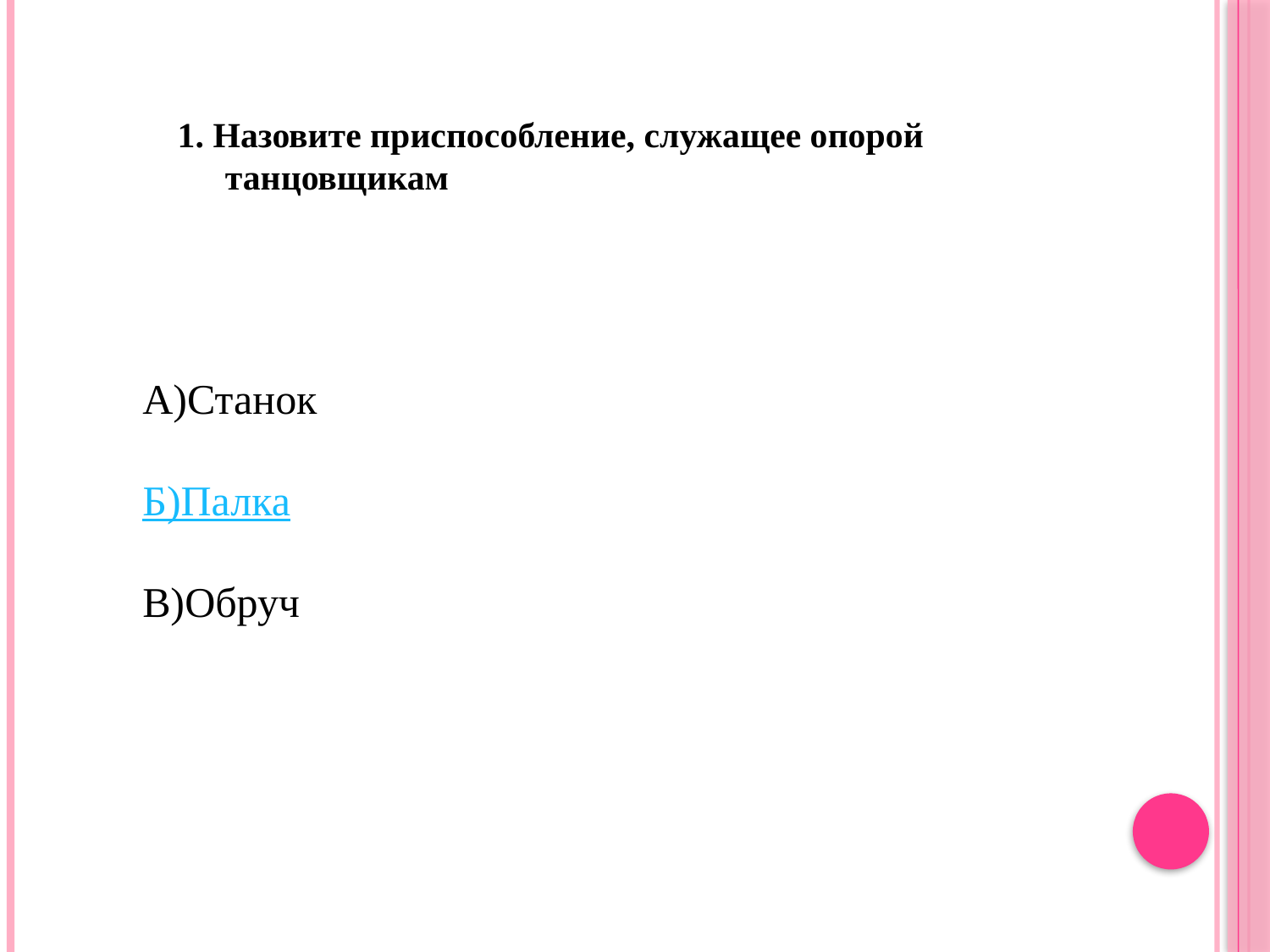

1. Назовите приспособление, служащее опорой танцовщикам
А)Станок

Б)Палка

В)Обруч